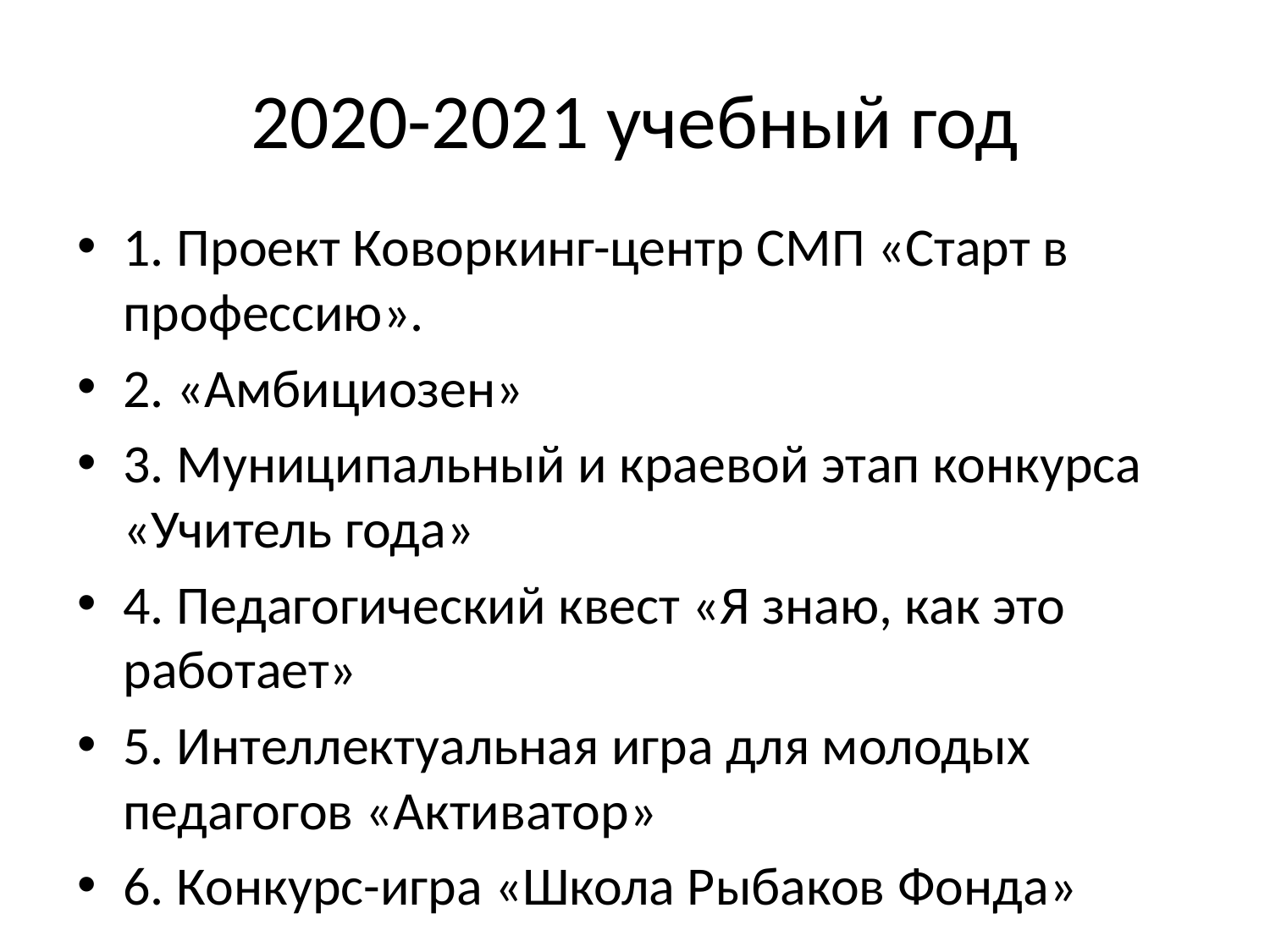

# 2020-2021 учебный год
1. Проект Коворкинг-центр СМП «Старт в профессию».
2. «Амбициозен»
3. Муниципальный и краевой этап конкурса «Учитель года»
4. Педагогический квест «Я знаю, как это работает»
5. Интеллектуальная игра для молодых педагогов «Активатор»
6. Конкурс-игра «Школа Рыбаков Фонда»